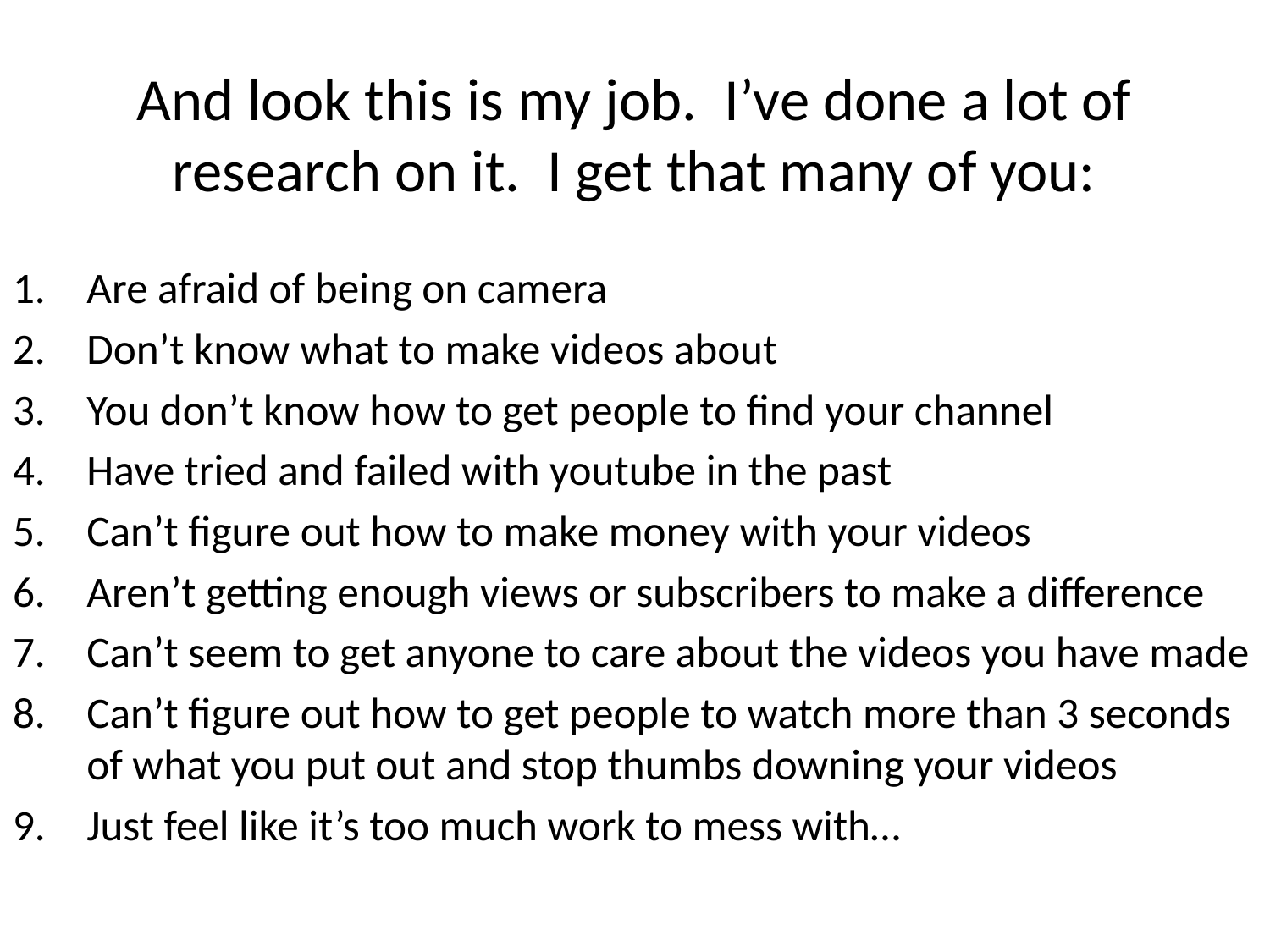

# And look this is my job.  I’ve done a lot of research on it.  I get that many of you:
Are afraid of being on camera
Don’t know what to make videos about
You don’t know how to get people to find your channel
Have tried and failed with youtube in the past
Can’t figure out how to make money with your videos
Aren’t getting enough views or subscribers to make a difference
Can’t seem to get anyone to care about the videos you have made
Can’t figure out how to get people to watch more than 3 seconds of what you put out and stop thumbs downing your videos
Just feel like it’s too much work to mess with…